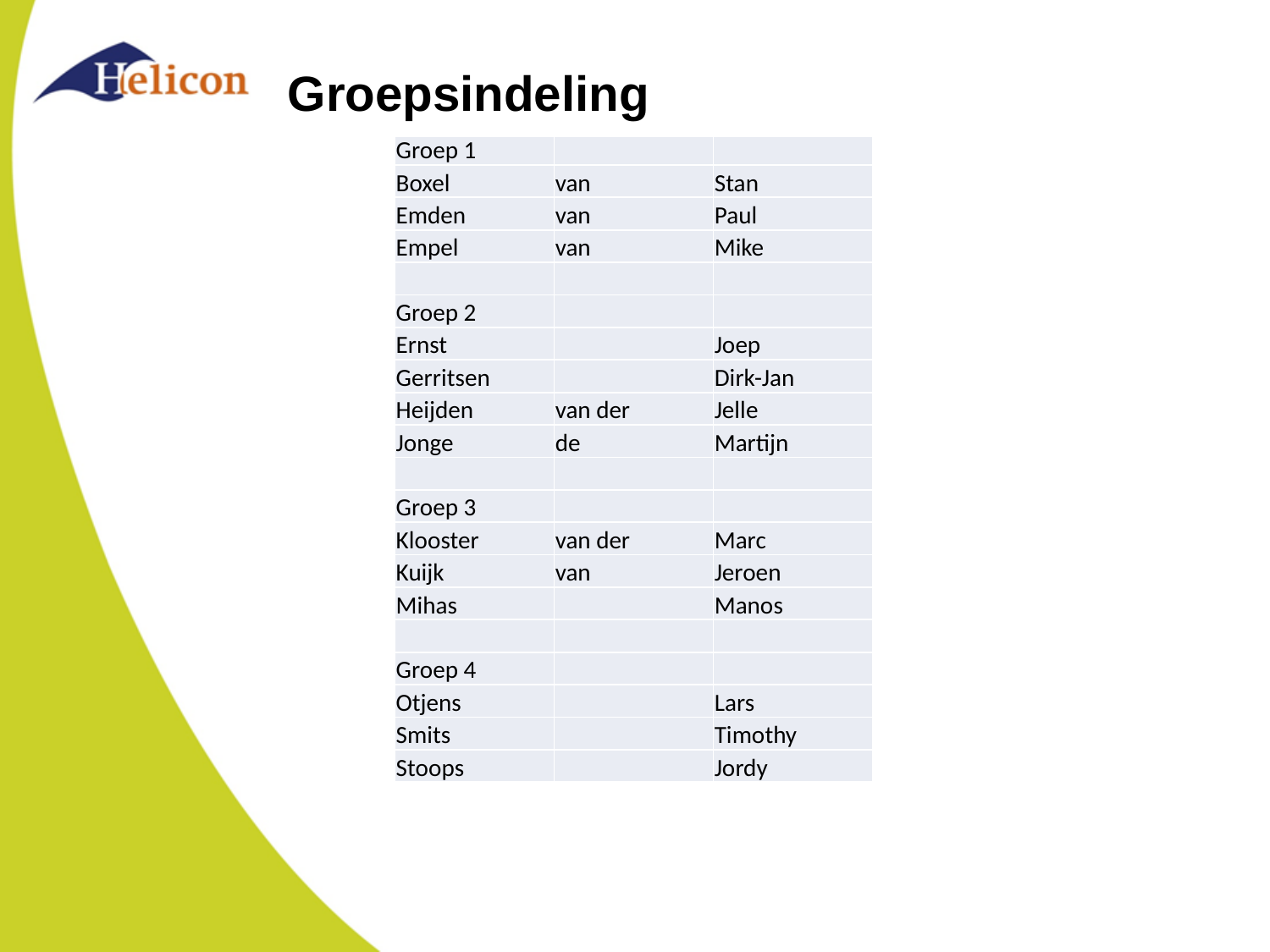

# Groepsindeling
| Groep 1 |  |  |
| --- | --- | --- |
| Boxel | van | Stan |
| Emden | van | Paul |
| Empel | van | Mike |
|  |  |  |
| Groep 2 |  |  |
| Ernst |  | Joep |
| Gerritsen |  | Dirk-Jan |
| Heijden | van der | Jelle |
| Jonge | de | Martijn |
|  |  |  |
| Groep 3 |  |  |
| Klooster | van der | Marc |
| Kuijk | van | Jeroen |
| Mihas |  | Manos |
|  |  |  |
| Groep 4 |  |  |
| Otjens |  | Lars |
| Smits |  | Timothy |
| Stoops |  | Jordy |